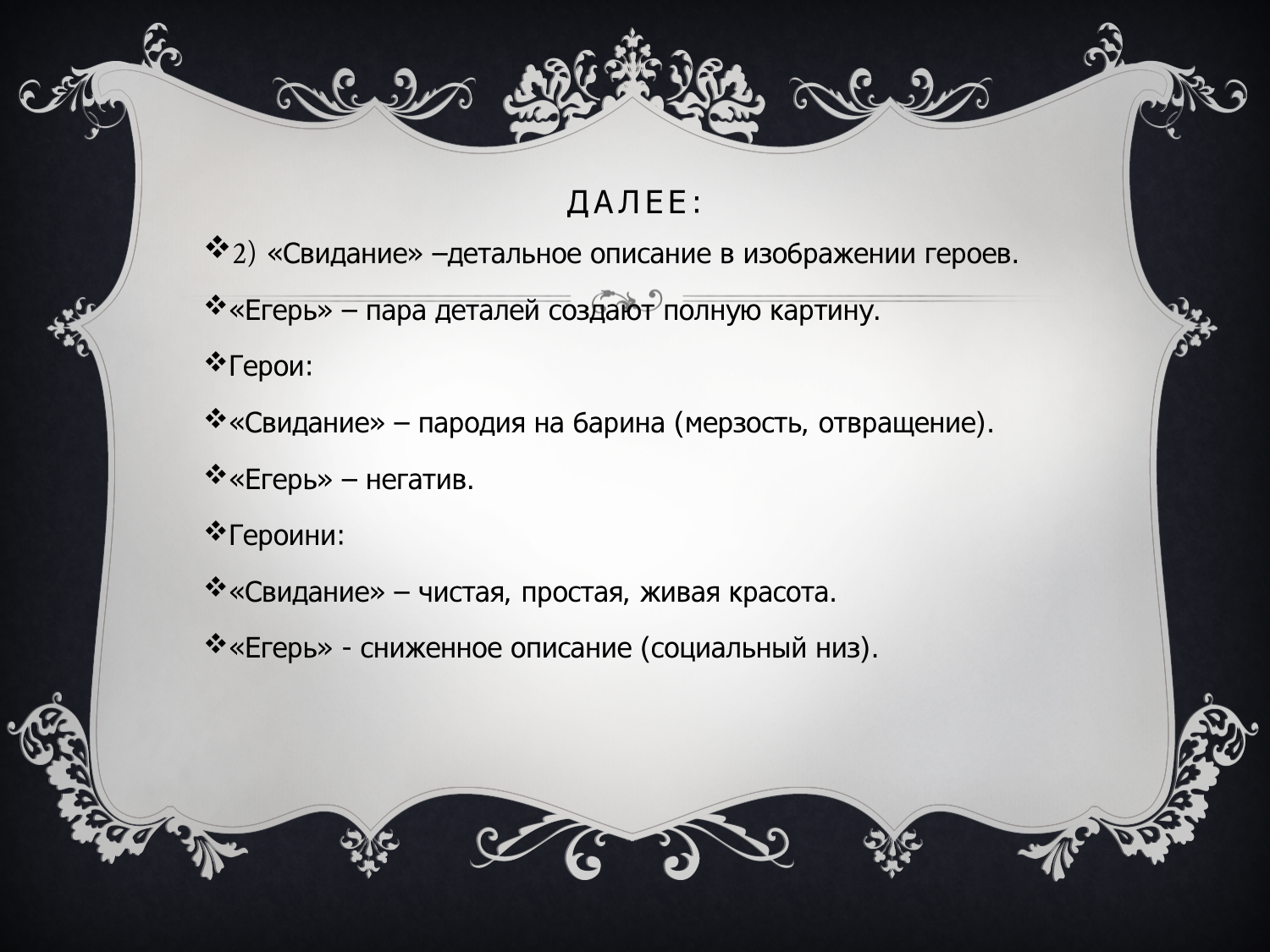

# Далее:
2) «Свидание» –детальное описание в изображении героев.
«Егерь» – пара деталей создают полную картину.
Герои:
«Свидание» – пародия на барина (мерзость, отвращение).
«Егерь» – негатив.
Героини:
«Свидание» – чистая, простая, живая красота.
«Егерь» - сниженное описание (социальный низ).